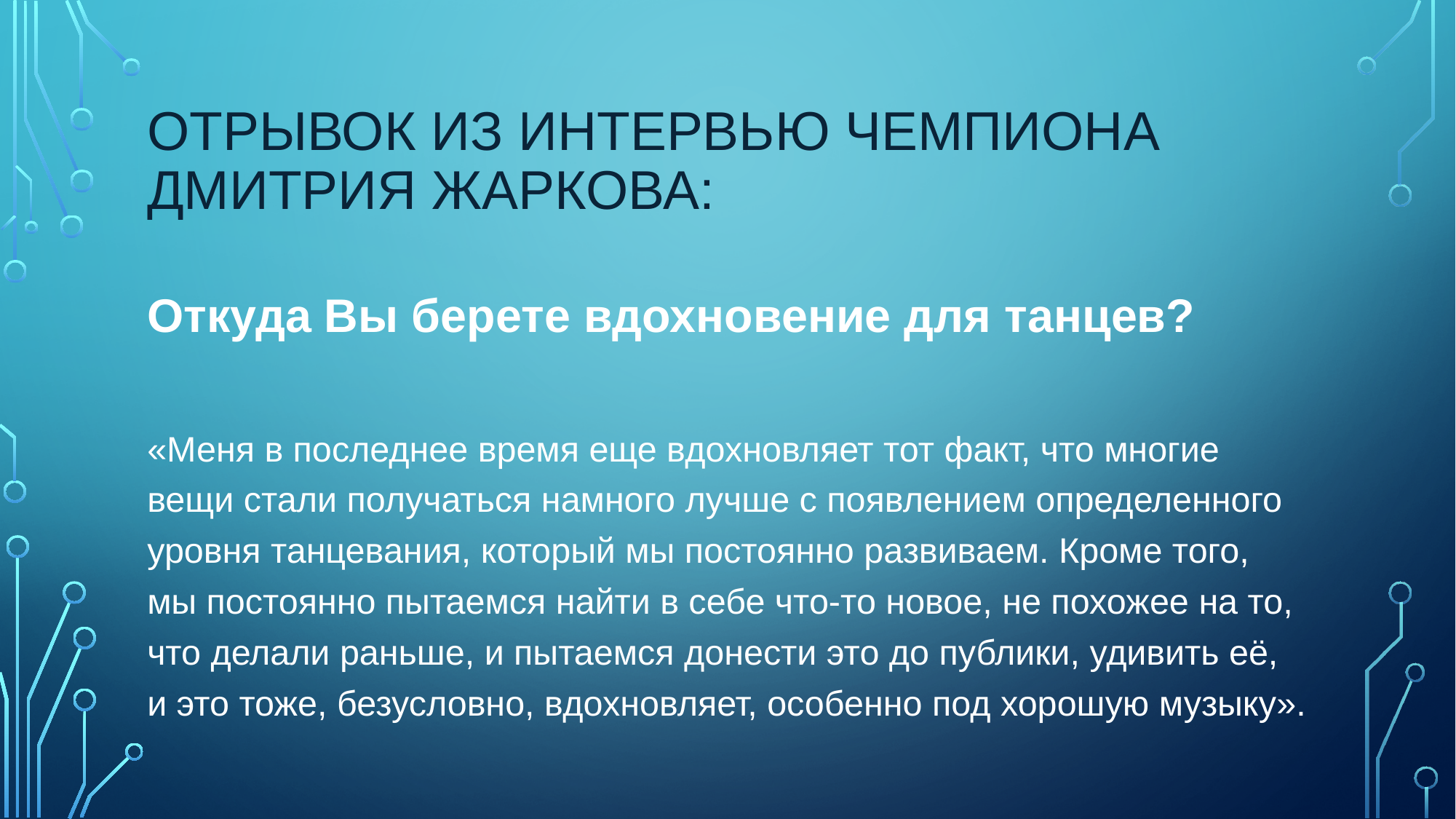

# Отрывок из интервью чемпиона Дмитрия жаркова:
Откуда Вы берете вдохновение для танцев?

«Меня в последнее время еще вдохновляет тот факт, что многие вещи стали получаться намного лучше с появлением определенного уровня танцевания, который мы постоянно развиваем. Кроме того, мы постоянно пытаемся найти в себе что-то новое, не похожее на то, что делали раньше, и пытаемся донести это до публики, удивить её, и это тоже, безусловно, вдохновляет, особенно под хорошую музыку».